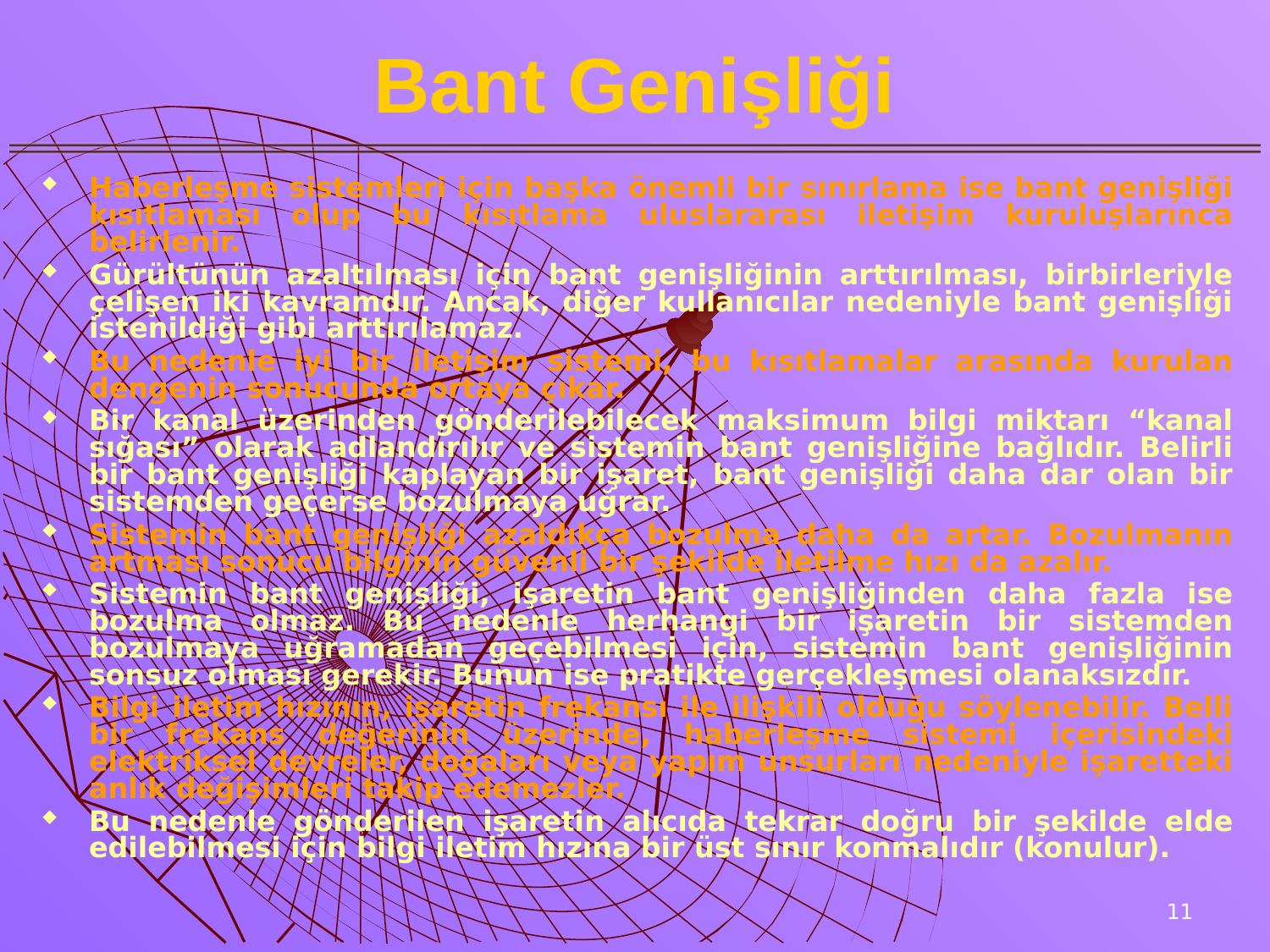

# Bant Genişliği
Haberleşme sistemleri için başka önemli bir sınırlama ise bant genişliği kısıtlaması olup bu kısıtlama uluslararası iletişim kuruluşlarınca belirlenir.
Gürültünün azaltılması için bant genişliğinin arttırılması, birbirleriyle çelişen iki kavramdır. Ancak, diğer kullanıcılar nedeniyle bant genişliği istenildiği gibi arttırılamaz.
Bu nedenle iyi bir iletişim sistemi, bu kısıtlamalar arasında kurulan dengenin sonucunda ortaya çıkar.
Bir kanal üzerinden gönderilebilecek maksimum bilgi miktarı “kanal sığası” olarak adlandırılır ve sistemin bant genişliğine bağlıdır. Belirli bir bant genişliği kaplayan bir işaret, bant genişliği daha dar olan bir sistemden geçerse bozulmaya uğrar.
Sistemin bant genişliği azaldıkça bozulma daha da artar. Bozulmanın artması sonucu bilginin güvenli bir şekilde iletilme hızı da azalır.
Sistemin bant genişliği, işaretin bant genişliğinden daha fazla ise bozulma olmaz. Bu nedenle herhangi bir işaretin bir sistemden bozulmaya uğramadan geçebilmesi için, sistemin bant genişliğinin sonsuz olması gerekir. Bunun ise pratikte gerçekleşmesi olanaksızdır.
Bilgi iletim hızının, işaretin frekansı ile ilişkili olduğu söylenebilir. Belli bir frekans değerinin üzerinde, haberleşme sistemi içerisindeki elektriksel devreler, doğaları veya yapım unsurları nedeniyle işaretteki anlık değişimleri takip edemezler.
Bu nedenle gönderilen işaretin alıcıda tekrar doğru bir şekilde elde edilebilmesi için bilgi iletim hızına bir üst sınır konmalıdır (konulur).
11